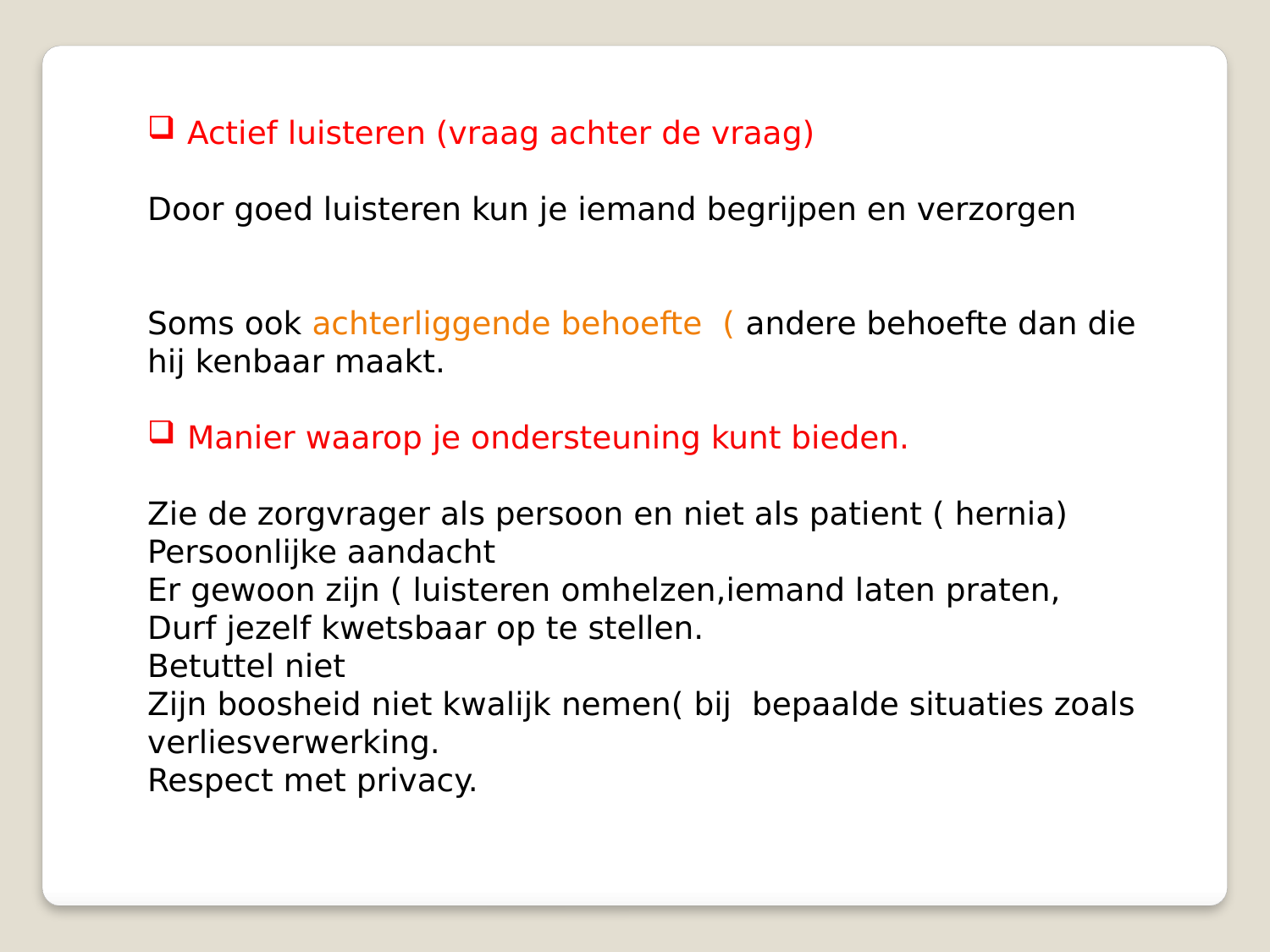

Actief luisteren (vraag achter de vraag)

Door goed luisteren kun je iemand begrijpen en verzorgen

Soms ook achterliggende behoefte  ( andere behoefte dan die hij kenbaar maakt.

Manier waarop je ondersteuning kunt bieden.

Zie de zorgvrager als persoon en niet als patient ( hernia)
Persoonlijke aandacht
Er gewoon zijn ( luisteren omhelzen,iemand laten praten,
Durf jezelf kwetsbaar op te stellen.
Betuttel niet
Zijn boosheid niet kwalijk nemen( bij  bepaalde situaties zoals
verliesverwerking.
Respect met privacy.